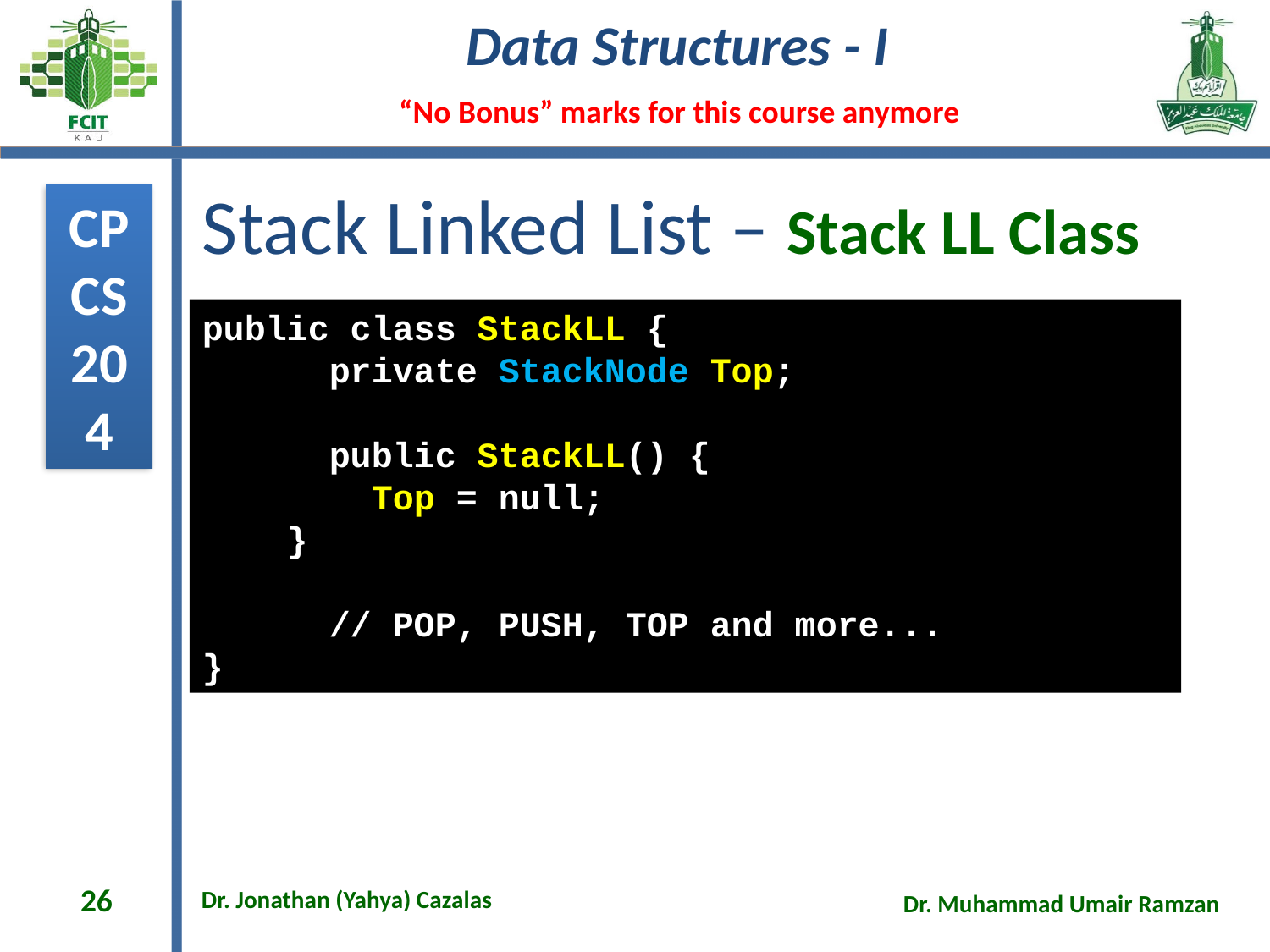

# Stack Linked List – Stack LL Class
public class StackLL {
	private StackNode Top;

	public StackLL() {
        Top = null;
    }

	// POP, PUSH, TOP and more...
}

26